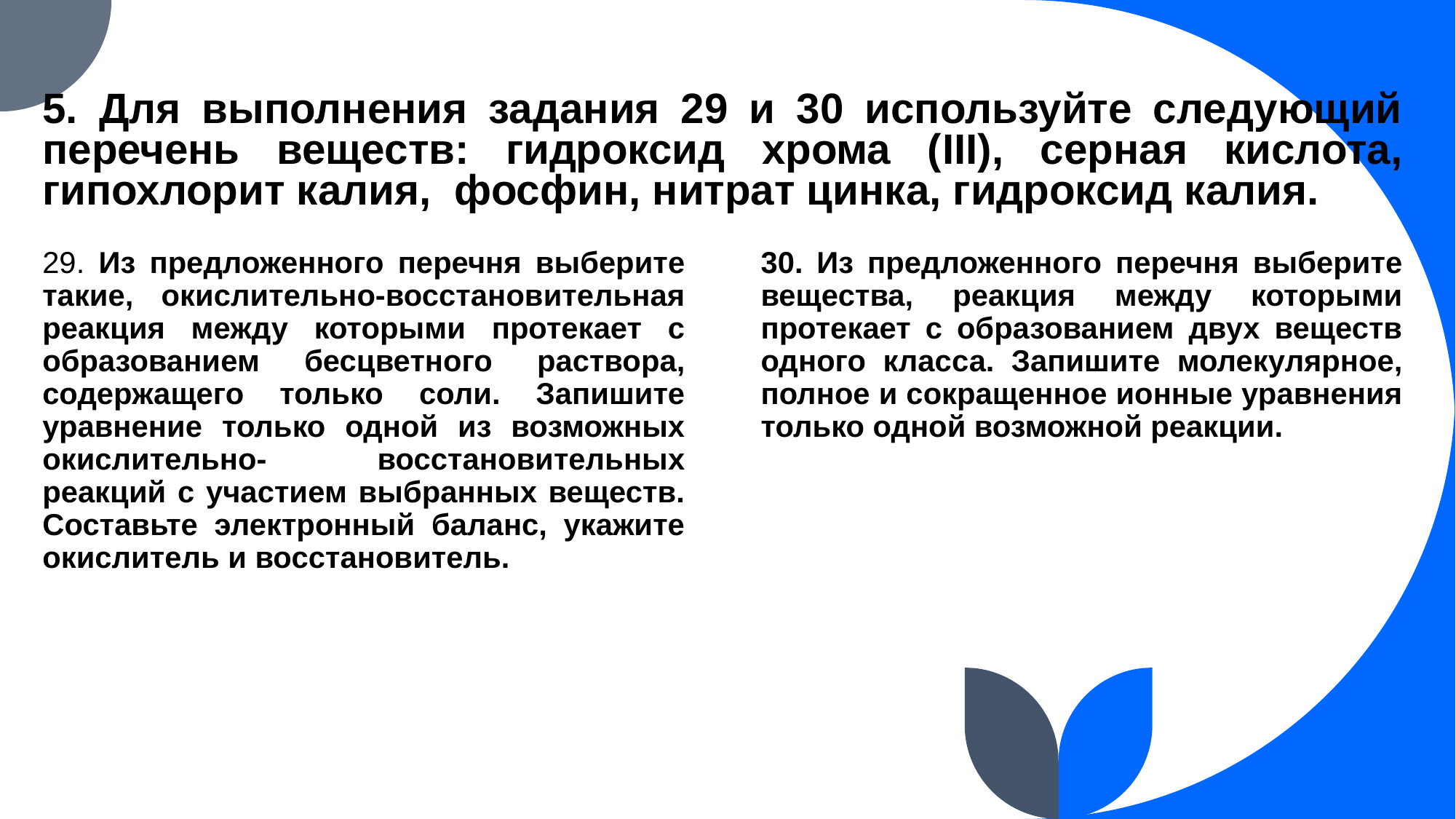

# 5. Для выполнения задания 29 и 30 используйте следующий перечень веществ: гидроксид хрома (III), серная кислота, гипохлорит калия,  фосфин, нитрат цинка, гидроксид калия.
29. Из предложенного перечня выберите такие, окислительно-восстановительная реакция между которыми протекает с образованием бесцветного раствора, содержащего только соли. Запишите уравнение только одной из возможных окислительно- восстановительных реакций с участием выбранных веществ. Составьте электронный баланс, укажите окислитель и восстановитель.

30. Из предложенного перечня выберите вещества, реакция между которыми протекает с образованием двух веществ одного класса. Запишите молекулярное, полное и сокращенное ионные уравнения только одной возможной реакции.